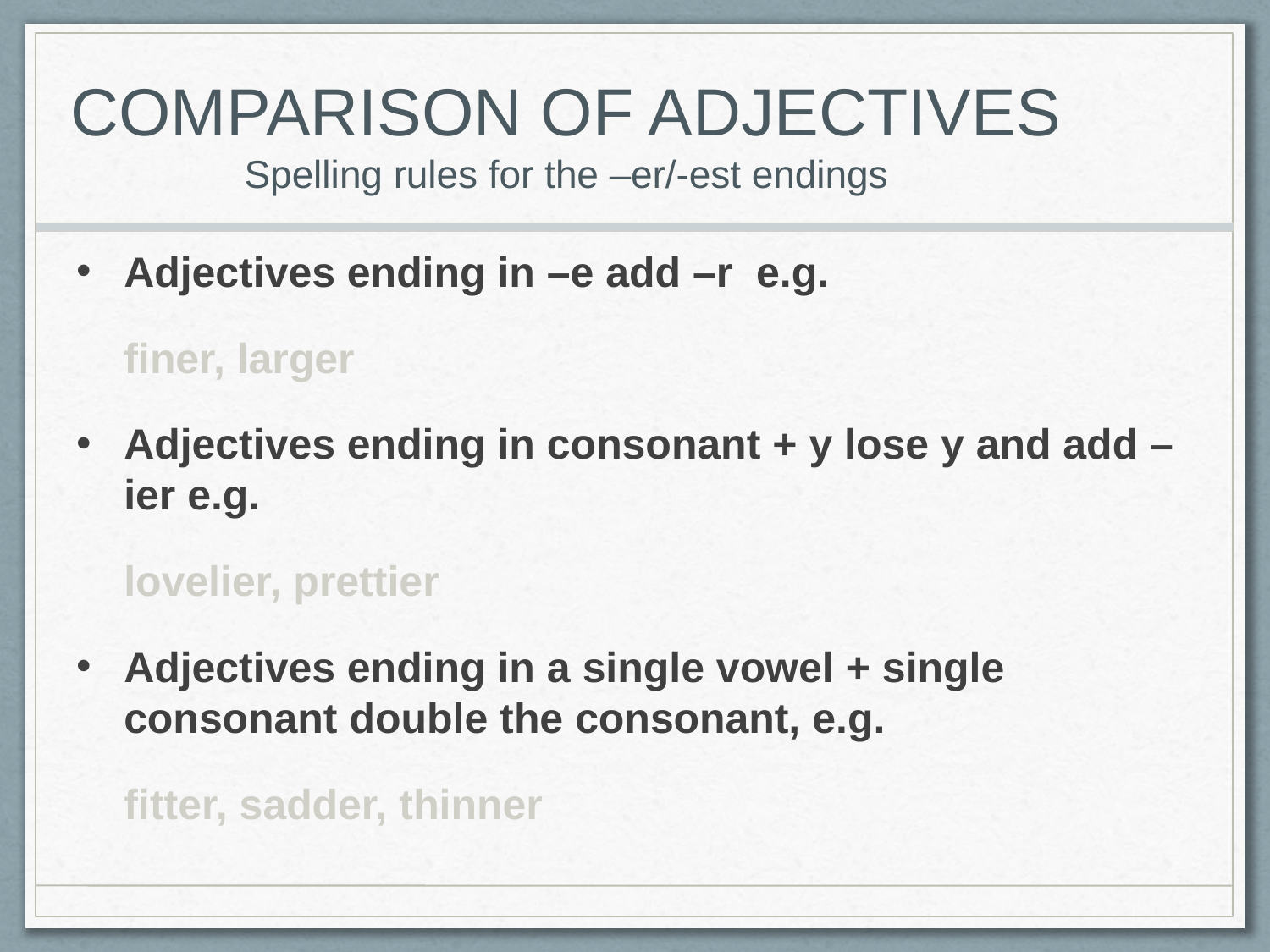

# COMPARISON OF ADJECTIVES Spelling rules for the –er/-est endings
Adjectives ending in –e add –r  e.g.
	finer, larger
Adjectives ending in consonant + y lose y and add –ier e.g.
	lovelier, prettier
Adjectives ending in a single vowel + single consonant double the consonant, e.g.
	fitter, sadder, thinner